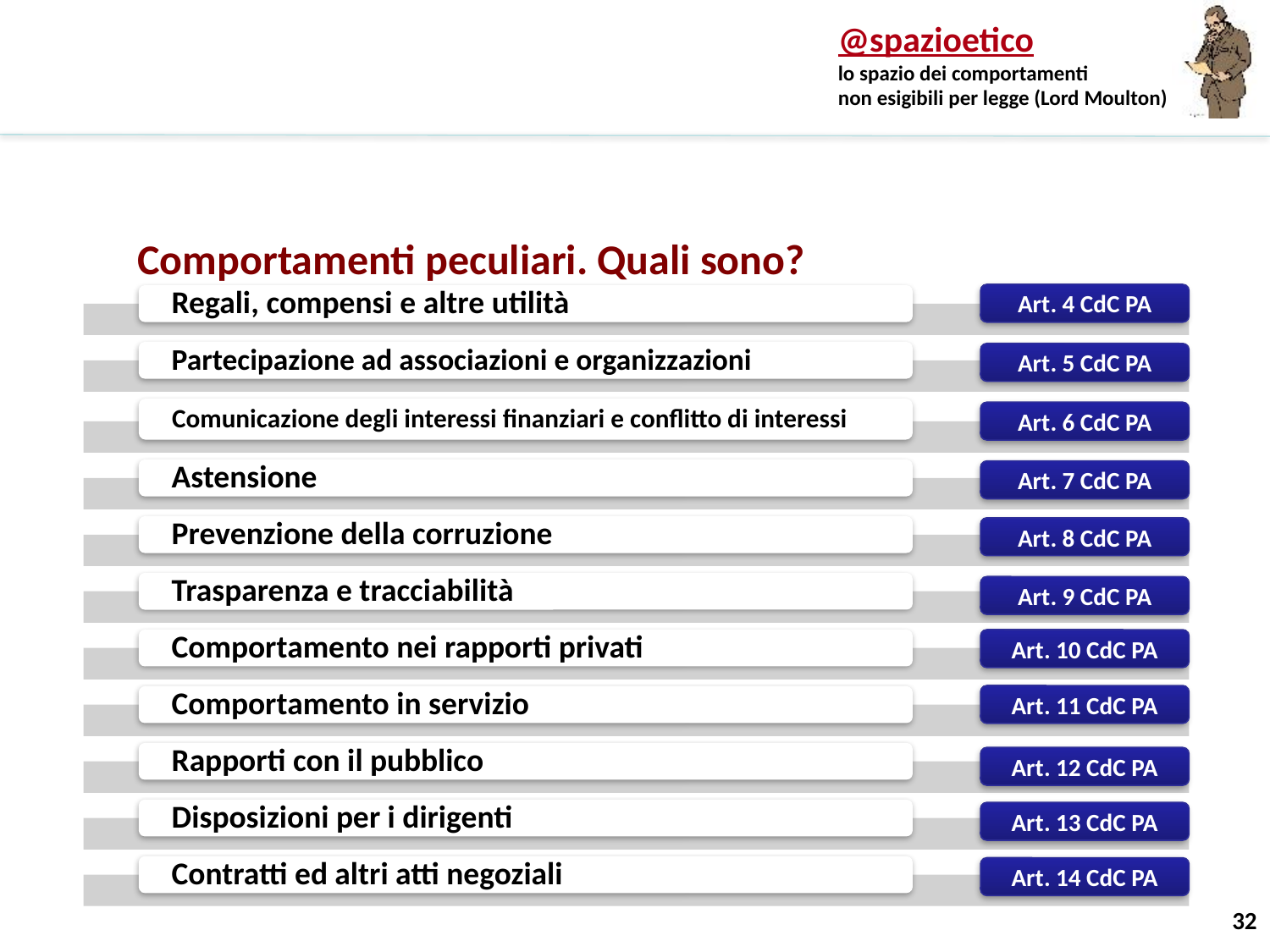

# Comportamenti peculiari. Quali sono?
Regali, compensi e altre utilità
Partecipazione ad associazioni e organizzazioni
Comunicazione degli interessi finanziari e conflitto di interessi
Astensione
Prevenzione della corruzione
Trasparenza e tracciabilità
Comportamento nei rapporti privati
Comportamento in servizio
Rapporti con il pubblico
Disposizioni per i dirigenti
Contratti ed altri atti negoziali
Art. 4 CdC PA
Art. 5 CdC PA
Art. 6 CdC PA
Art. 7 CdC PA
Art. 8 CdC PA
Art. 9 CdC PA
Art. 10 CdC PA
Art. 11 CdC PA
Art. 12 CdC PA
Art. 13 CdC PA
Art. 14 CdC PA
32